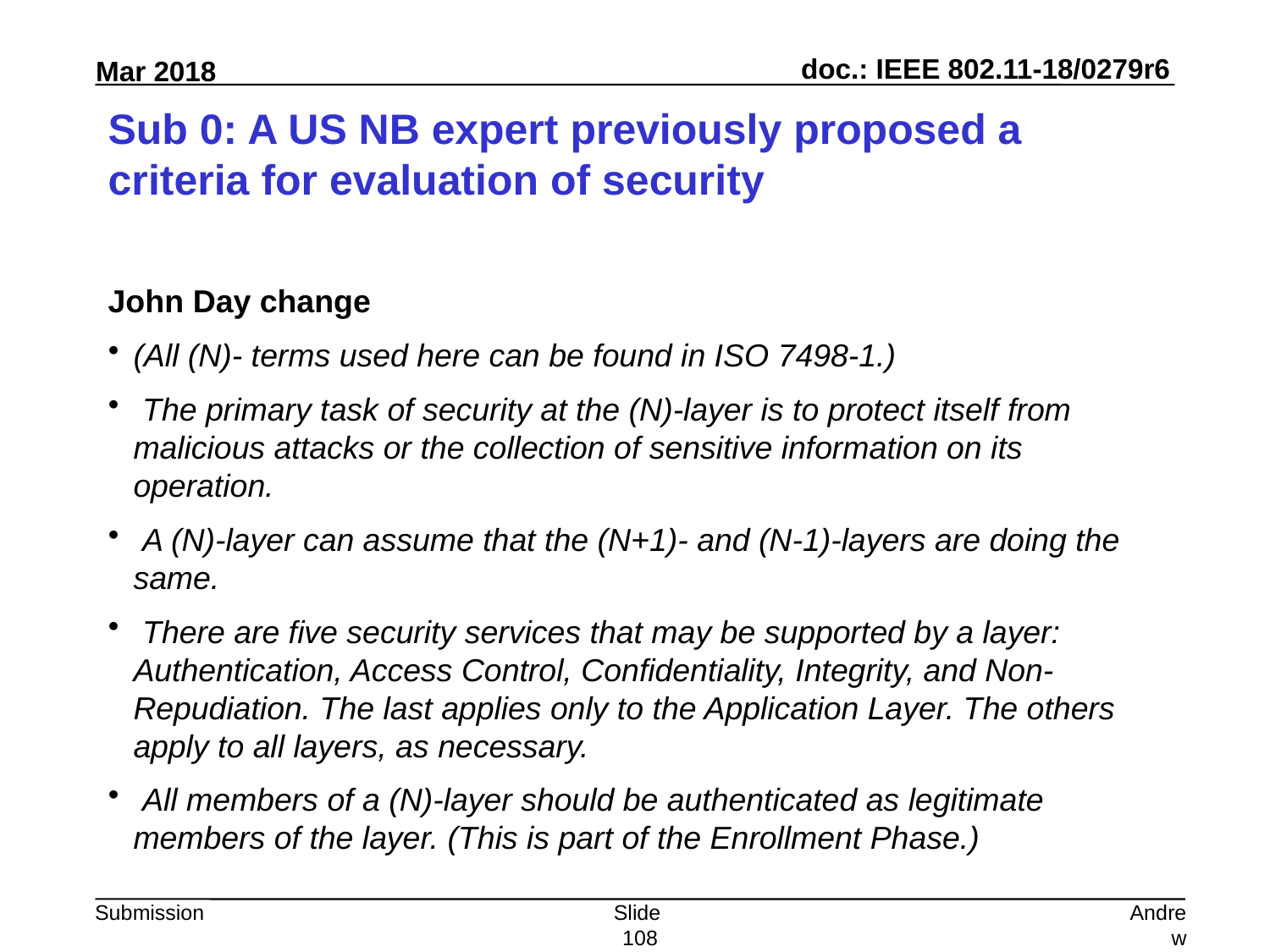

# Sub 0: A US NB expert previously proposed a criteria for evaluation of security
John Day change
(All (N)- terms used here can be found in ISO 7498-1.)
 The primary task of security at the (N)-layer is to protect itself from malicious attacks or the collection of sensitive information on its operation.
 A (N)-layer can assume that the (N+1)- and (N-1)-layers are doing the same.
 There are five security services that may be supported by a layer:  Authentication, Access Control, Confidentiality, Integrity, and Non-Repudiation. The last applies only to the Application Layer. The others apply to all layers, as necessary.
 All members of a (N)-layer should be authenticated as legitimate members of the layer. (This is part of the Enrollment Phase.)

Slide 108
Andrew Myles, Cisco